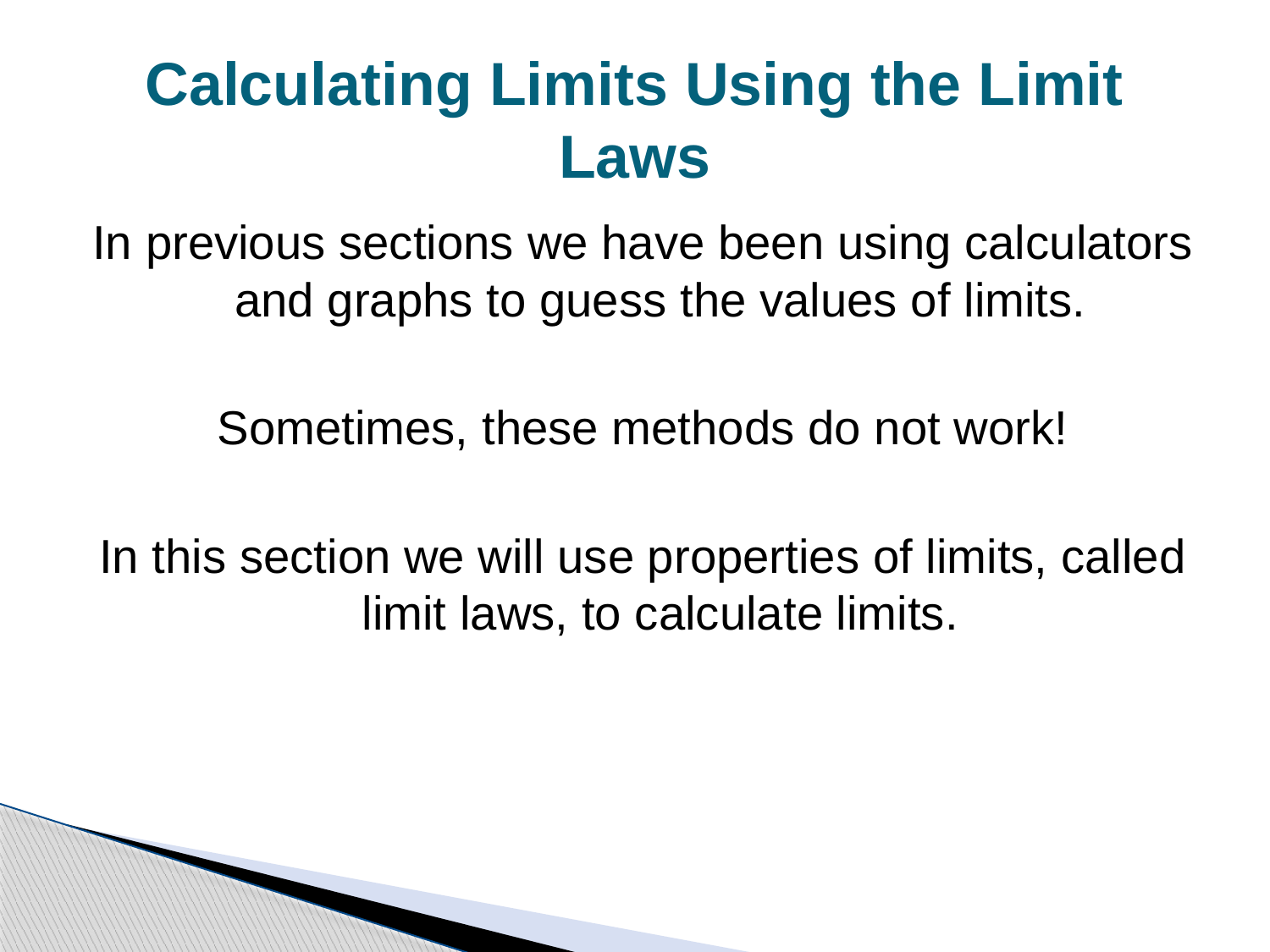

# Calculating Limits Using the Limit Laws
In previous sections we have been using calculators and graphs to guess the values of limits.

Sometimes, these methods do not work!

In this section we will use properties of limits, called limit laws, to calculate limits.